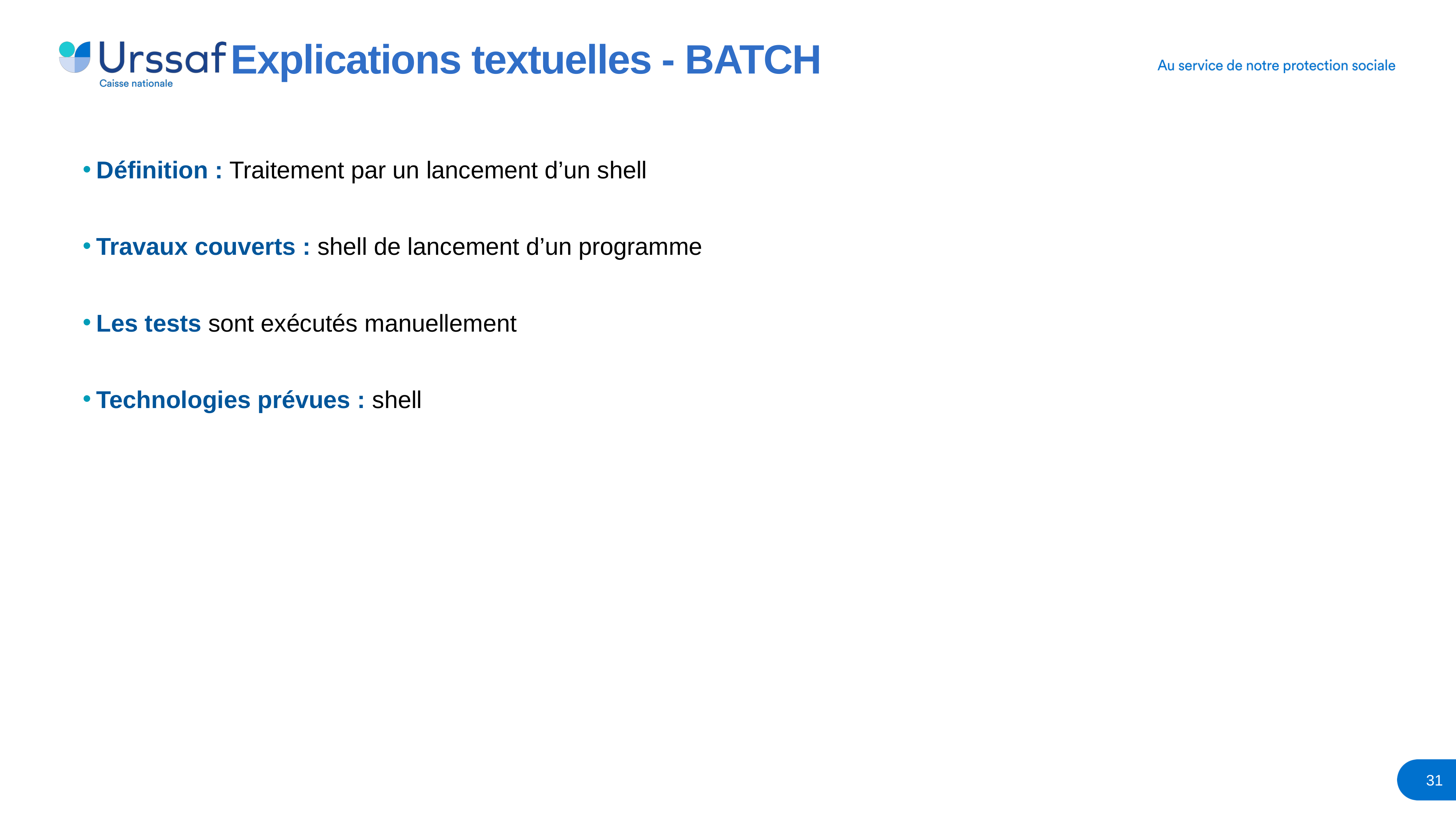

# Explications textuelles - BATCH
Définition : Traitement par un lancement d’un shell

Travaux couverts : shell de lancement d’un programme

Les tests sont exécutés manuellement

Technologies prévues : shell